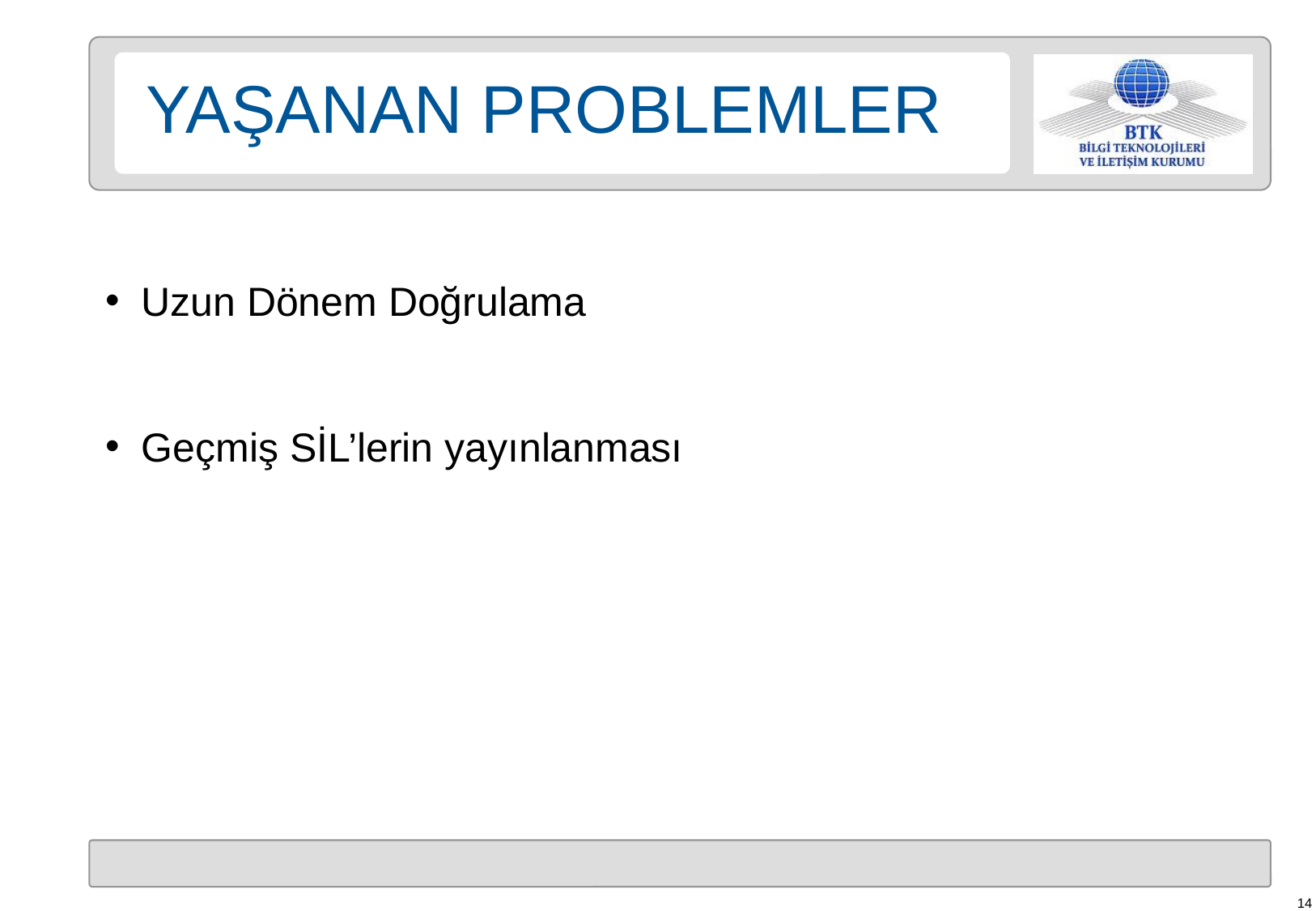

YAŞANAN PROBLEMLER
Uzun Dönem Doğrulama

Geçmiş SİL’lerin yayınlanması